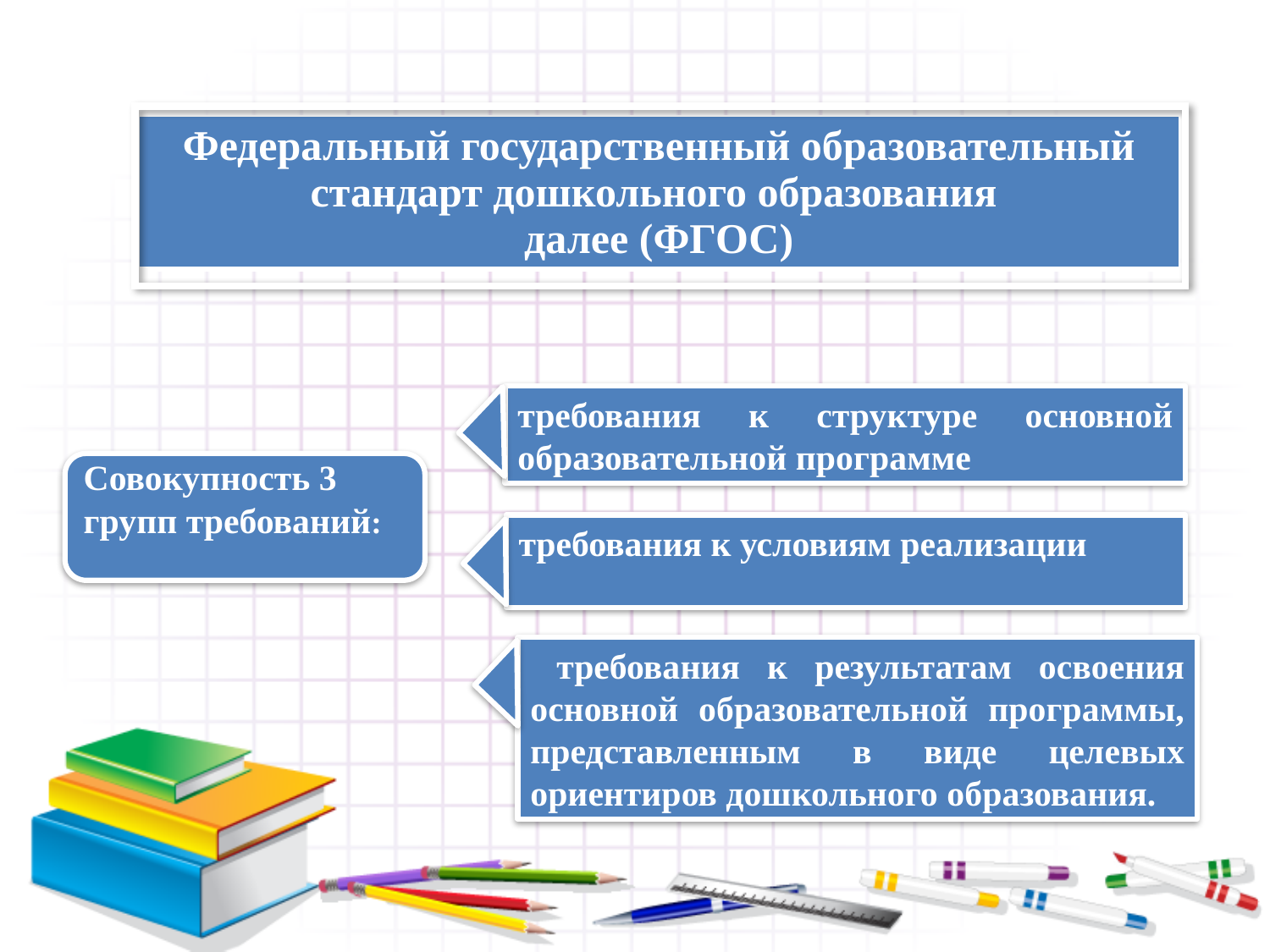

|  |
| --- |
| Федеральный государственный образовательный стандарт дошкольного образования далее (ФГОС) |
| --- |
требования к структуре основной образовательной программе

Совокупность 3 групп требований:

требования к условиям реализации

 требования к результатам освоения основной образовательной программы, представленным в виде целевых ориентиров дошкольного образования.